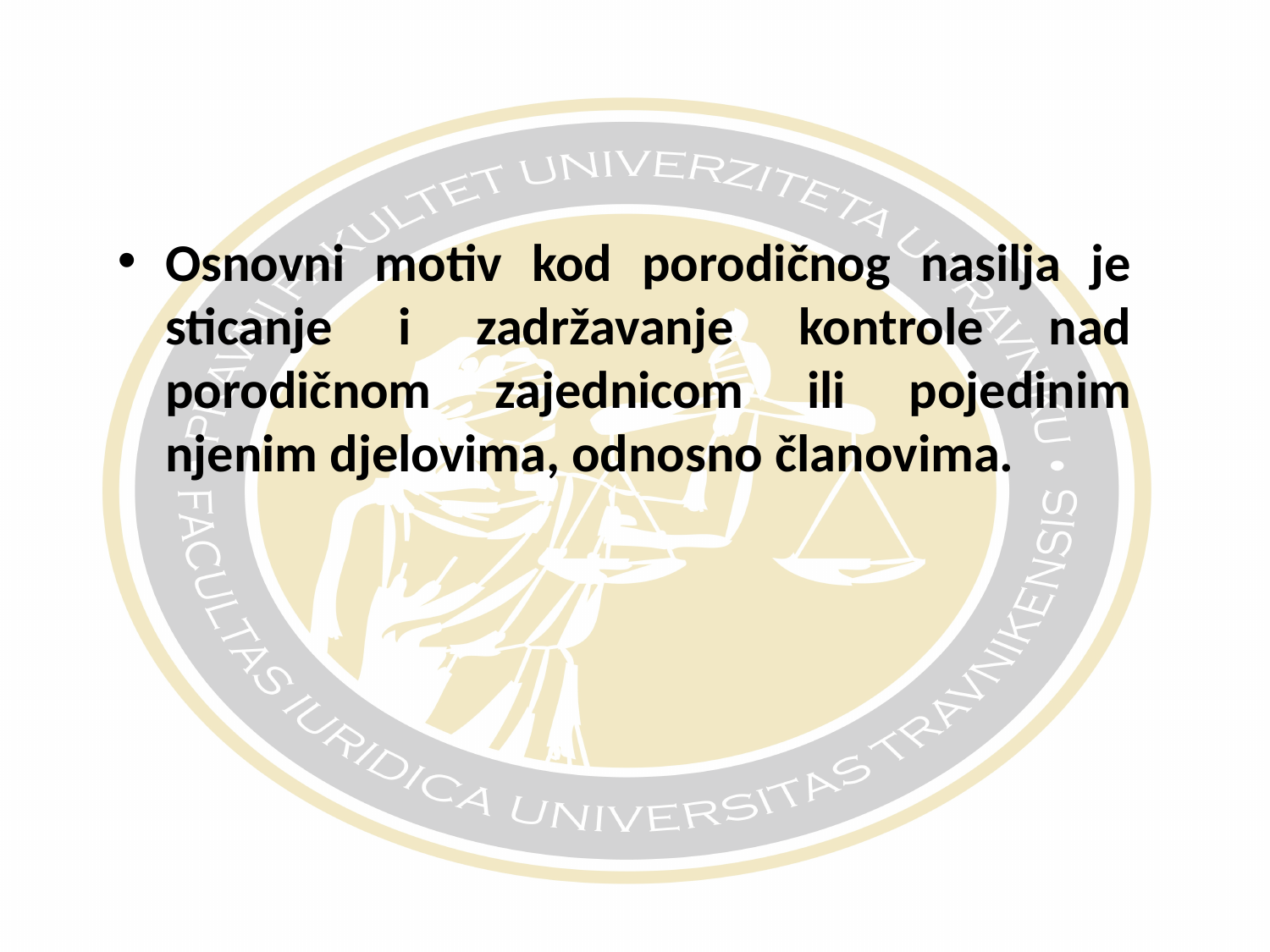

#
Osnovni motiv kod porodičnog nasilja je sticanje i zadržavanje kontrole nad porodičnom zajednicom ili pojedinim njenim djelovima, odnosno članovima.